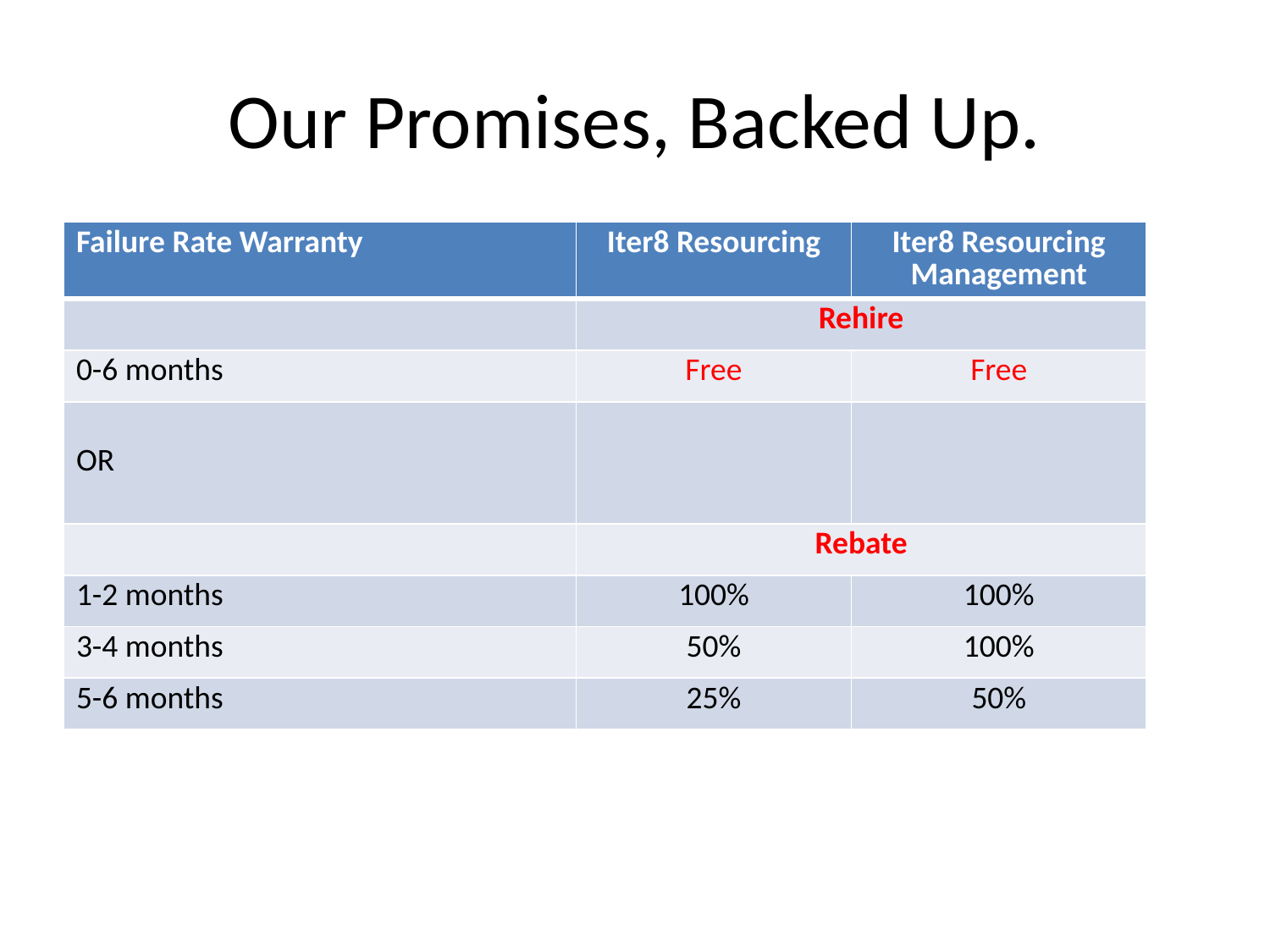

# Our Promises, Backed Up.
| Failure Rate Warranty | Iter8 Resourcing | Iter8 Resourcing Management |
| --- | --- | --- |
|  | Rehire |  |
| 0-6 months | Free | Free |
| OR |  |  |
|  | Rebate |  |
| 1-2 months | 100% | 100% |
| 3-4 months | 50% | 100% |
| 5-6 months | 25% | 50% |